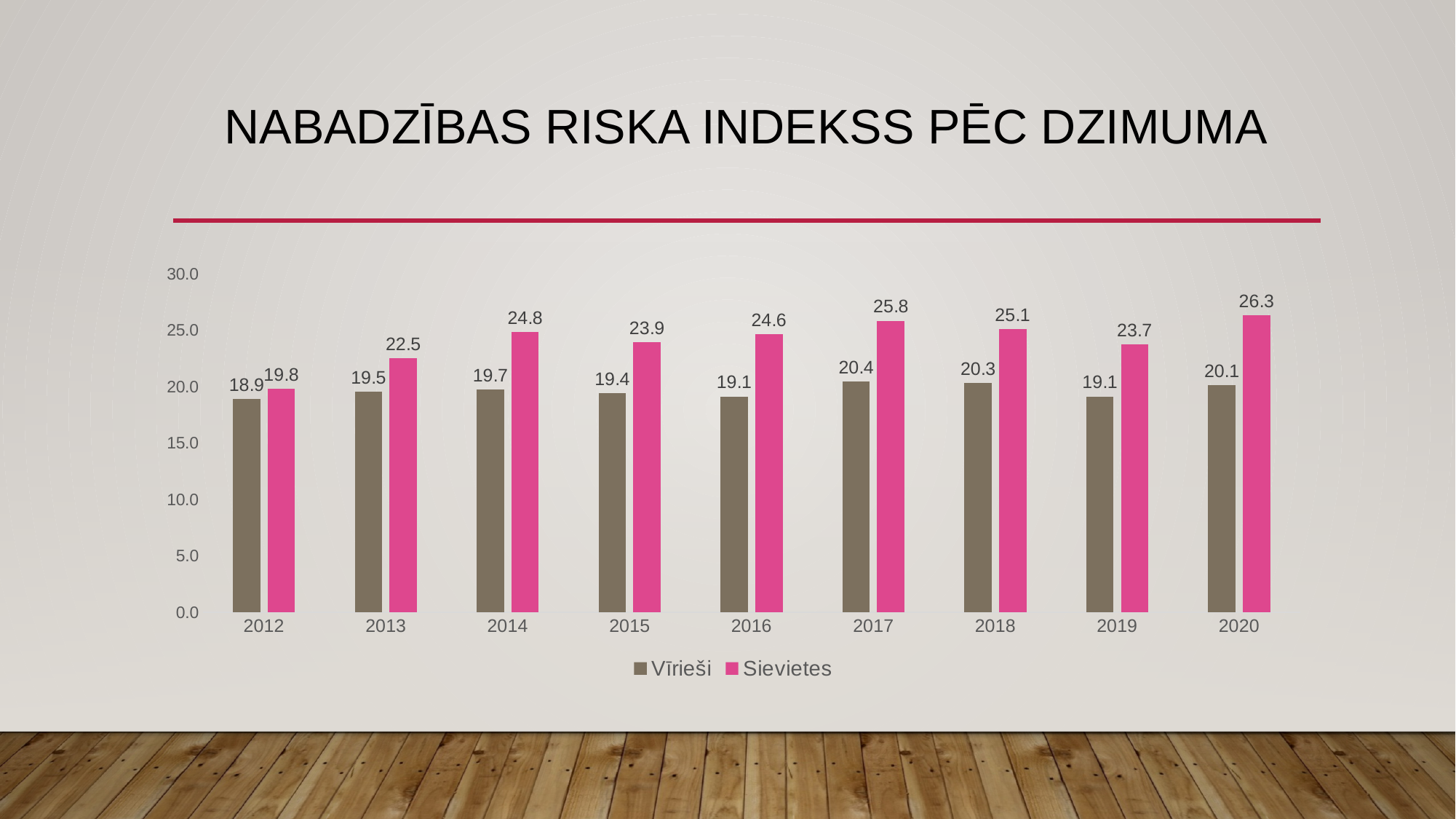

# Nabadzības riska indekss pēc dzimuma

### Chart

| Category | Vīrieši | Sievietes |
|---|---|---|
| 2012 | 18.9 | 19.8 |
| 2013 | 19.5 | 22.5 |
| 2014 | 19.7 | 24.8 |
| 2015 | 19.4 | 23.9 |
| 2016 | 19.1 | 24.6 |
| 2017 | 20.4 | 25.8 |
| 2018 | 20.3 | 25.1 |
| 2019 | 19.1 | 23.7 |
| 2020 | 20.1 | 26.3 |